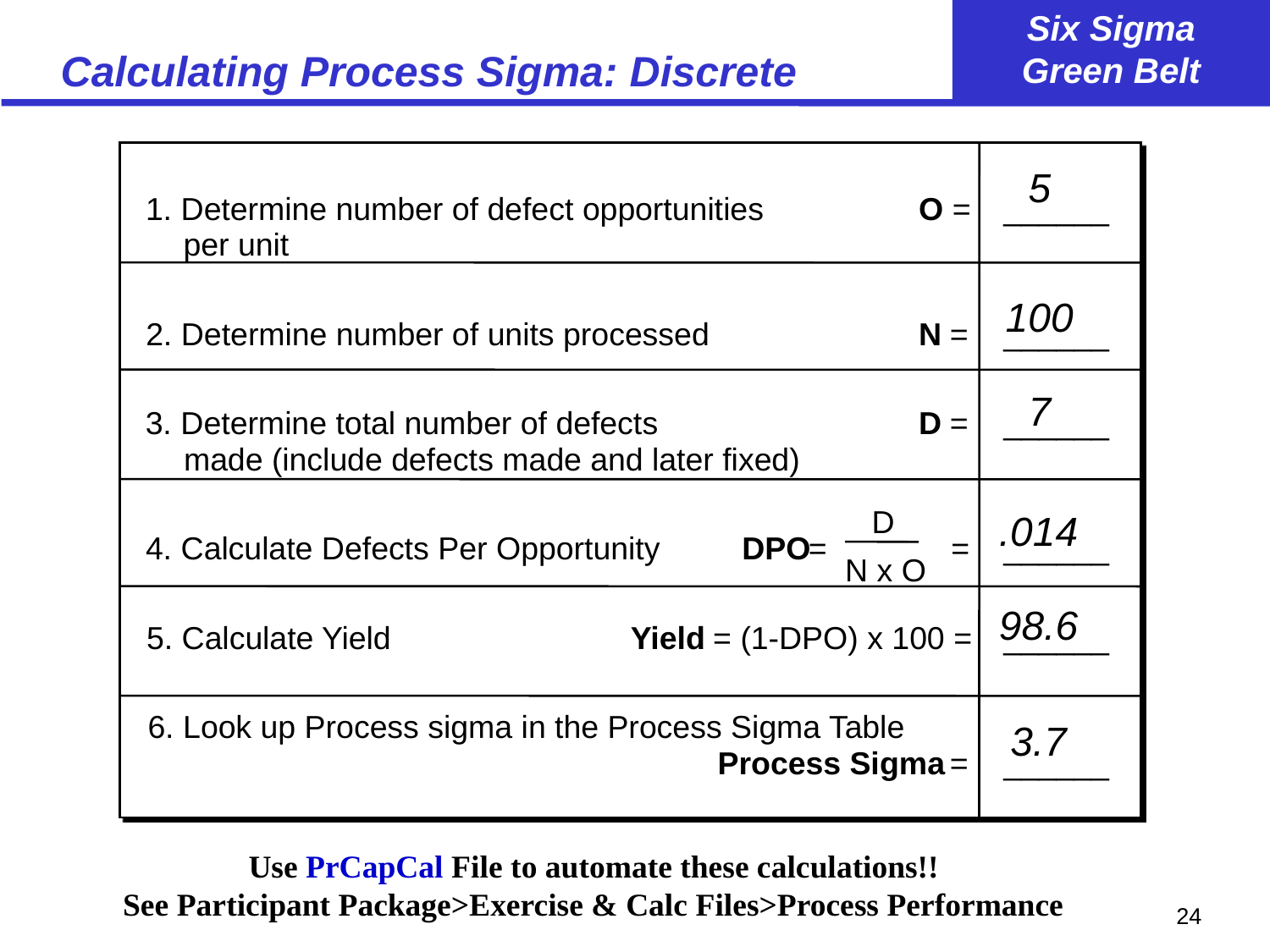

# Calculating Process Sigma: Discrete

5
1. Determine number of defect opportunities

O
 =

______
per unit

100
2. Determine number of units processed

N
 =

______

7
3. Determine total number of defects

D
 =

______
made (include defects made and later fixed)

D

N x O
.014
4. Calculate Defects Per Opportunity

DPO
=              =

______

98.6
5. Calculate Yield

Yield

= (1-DPO) x 100 =

______

6. Look up Process sigma in the Process Sigma Table
3.7

Process Sigma
 =

______
Use PrCapCal File to automate these calculations!!
See Participant Package>Exercise & Calc Files>Process Performance